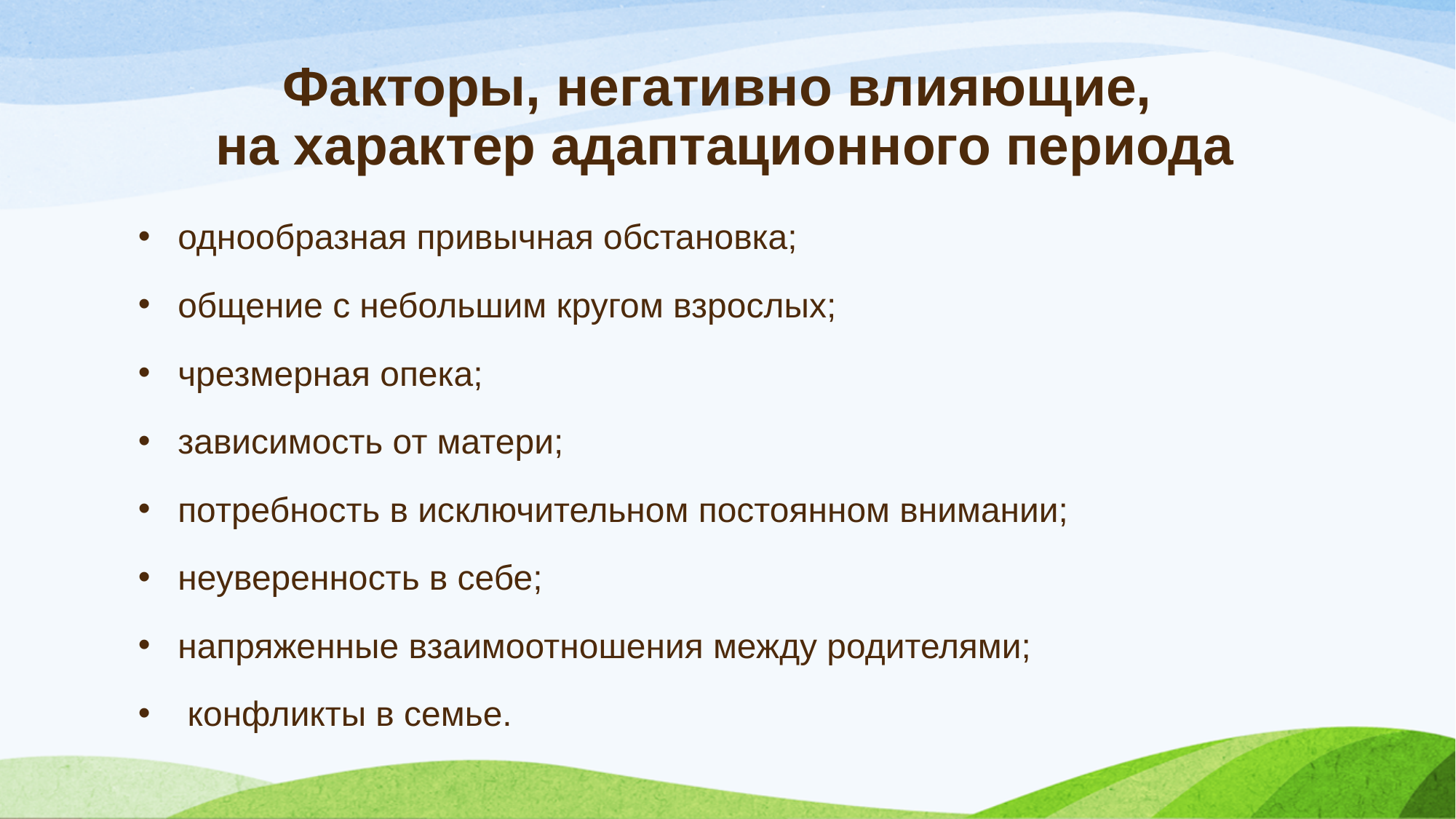

# Факторы, негативно влияющие, на характер адаптационного периода
однообразная привычная обстановка;
общение с небольшим кругом взрослых;
чрезмерная опека;
зависимость от матери;
потребность в исключительном постоянном внимании;
неуверенность в себе;
напряженные взаимоотношения между родителями;
 конфликты в семье.